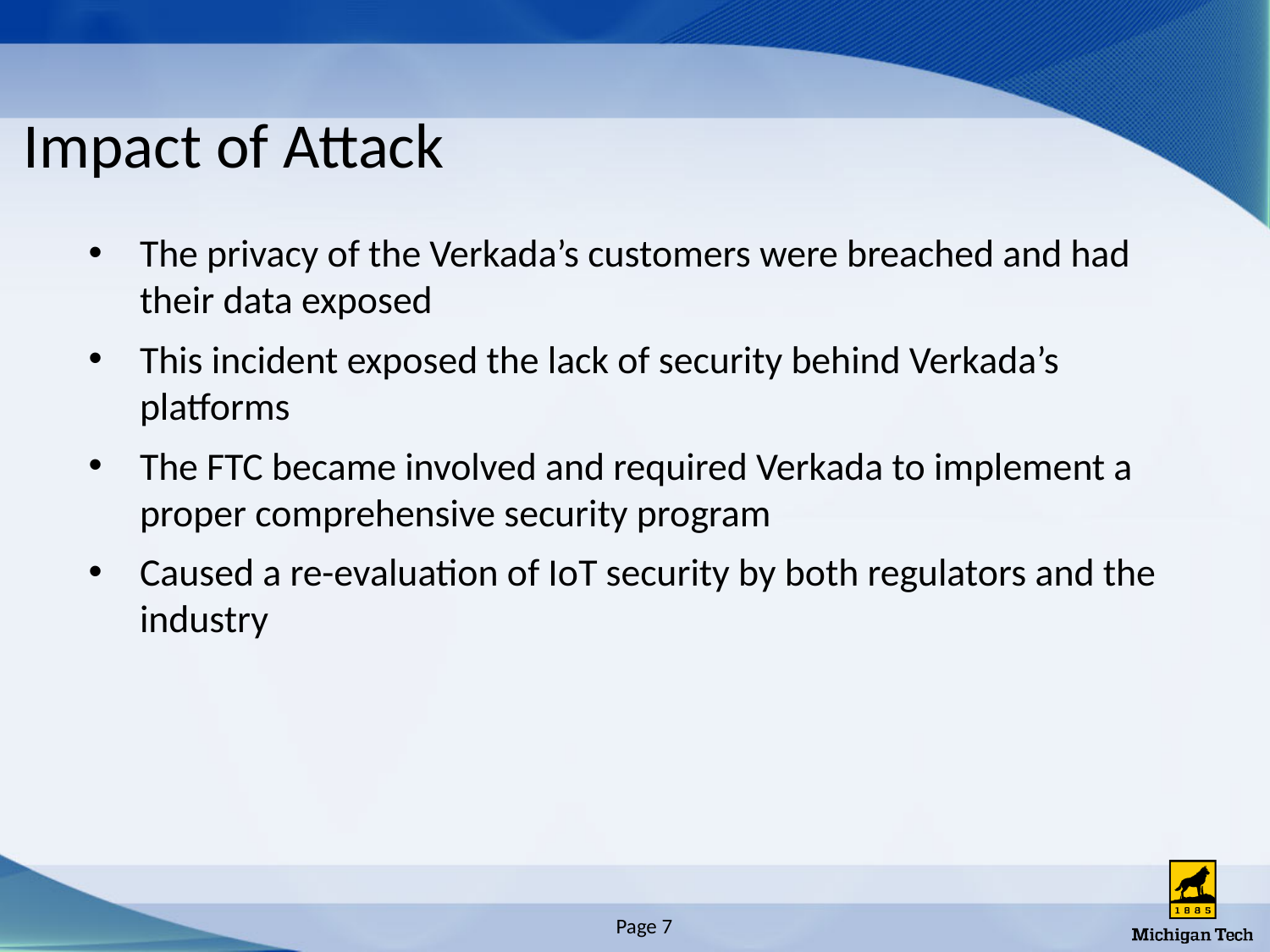

# Impact of Attack
The privacy of the Verkada’s customers were breached and had their data exposed
This incident exposed the lack of security behind Verkada’s platforms
The FTC became involved and required Verkada to implement a proper comprehensive security program
Caused a re-evaluation of IoT security by both regulators and the industry